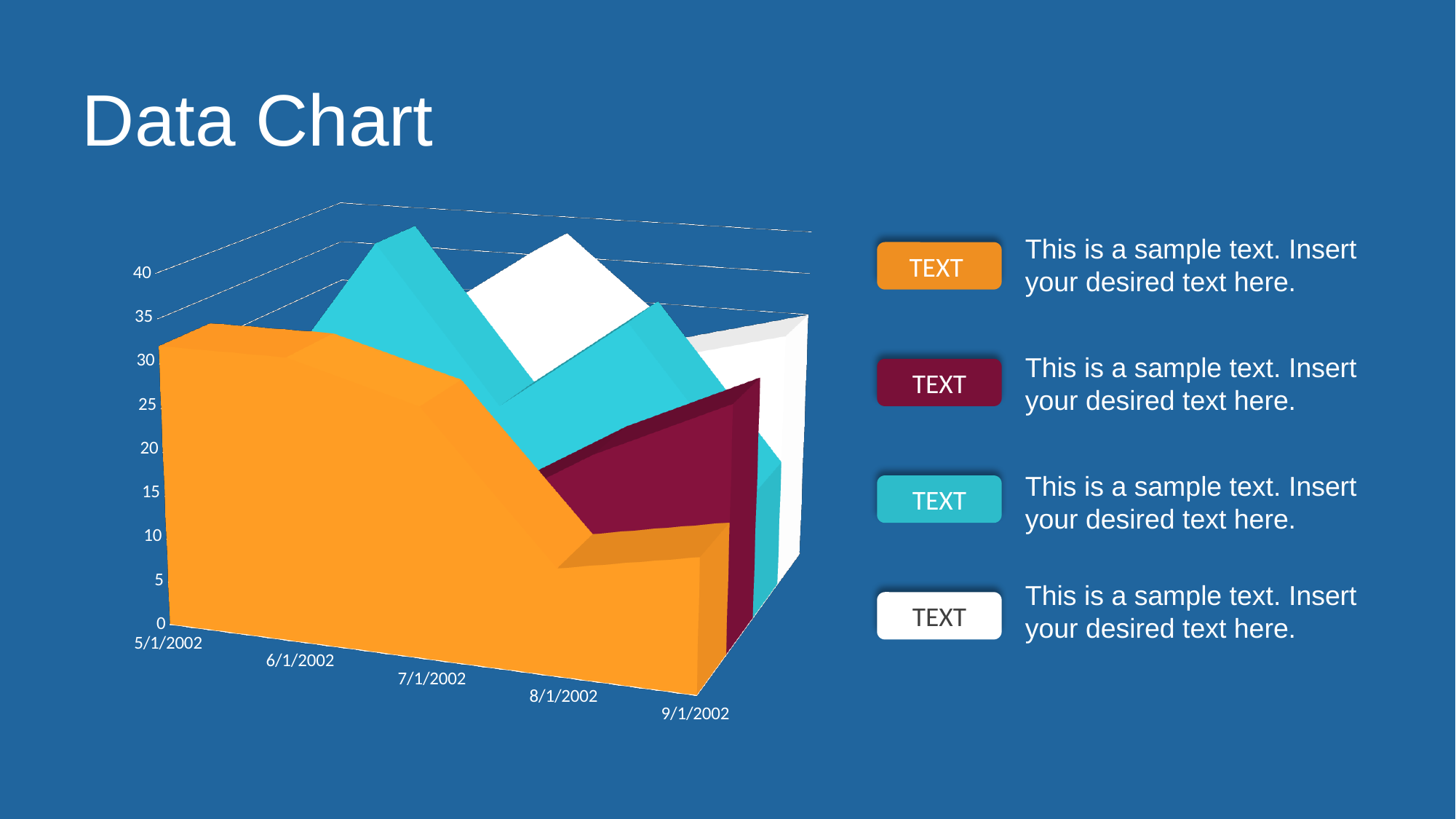

Data Chart

[unsupported chart]

This is a sample text. Insert your desired text here.
TEXT
This is a sample text. Insert your desired text here.
TEXT
This is a sample text. Insert your desired text here.
TEXT
This is a sample text. Insert your desired text here.
TEXT